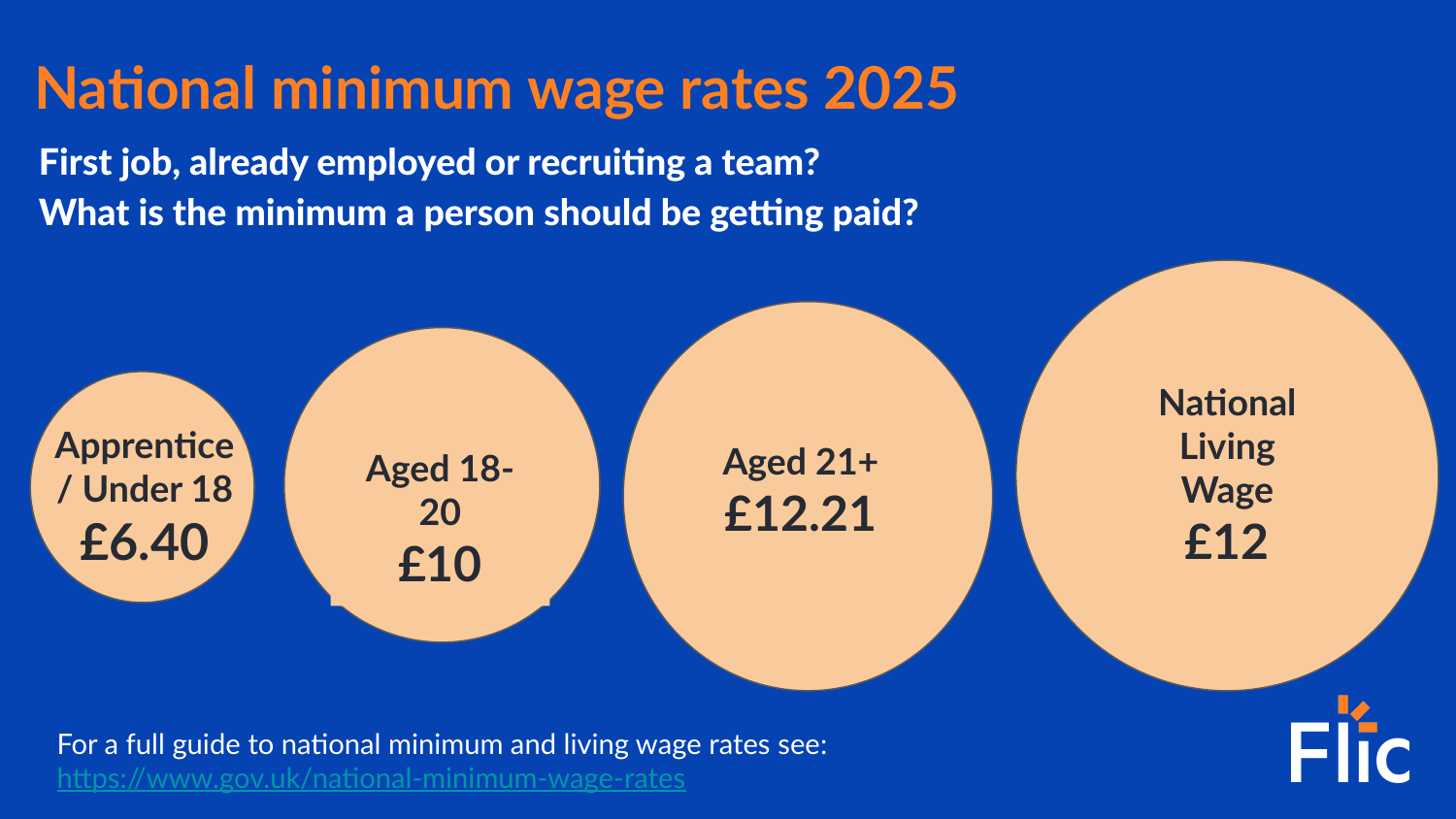

National minimum wage rates 2025

First job, already employed or recruiting a team?
What is the minimum a person should be getting paid?

National Living Wage
£12

Apprentice / Under 18
£6.40
Aged 21+
£12.21
Aged 18-20
£10
For a full guide to national minimum and living wage rates see: https://www.gov.uk/national-minimum-wage-rates